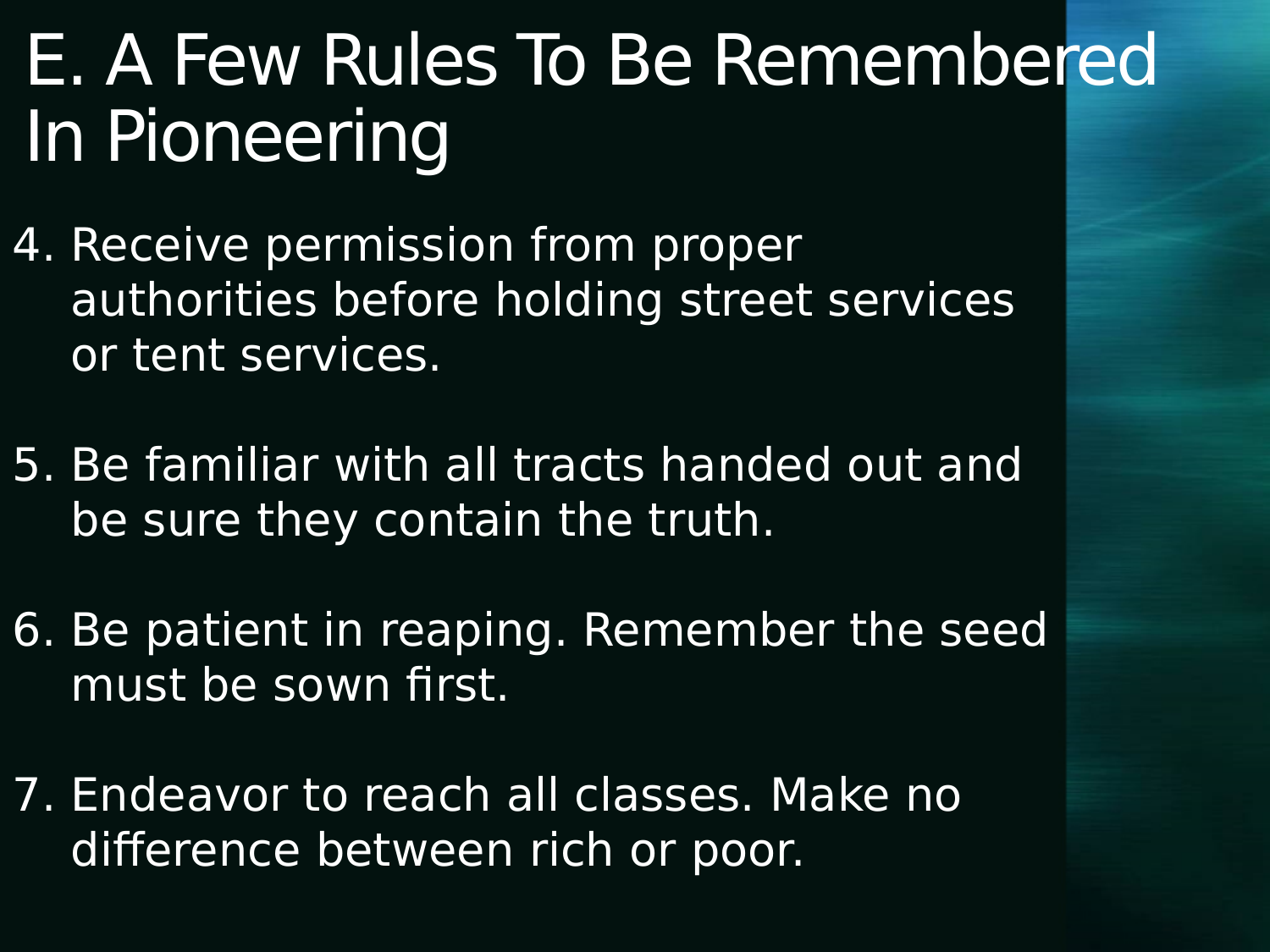

# E. A Few Rules To Be Remembered In Pioneering
4. Receive permission from proper
    authorities before holding street services
    or tent services.

5. Be familiar with all tracts handed out and
    be sure they contain the truth.

6. Be patient in reaping. Remember the seed
    must be sown first.

7. Endeavor to reach all classes. Make no
    difference between rich or poor.